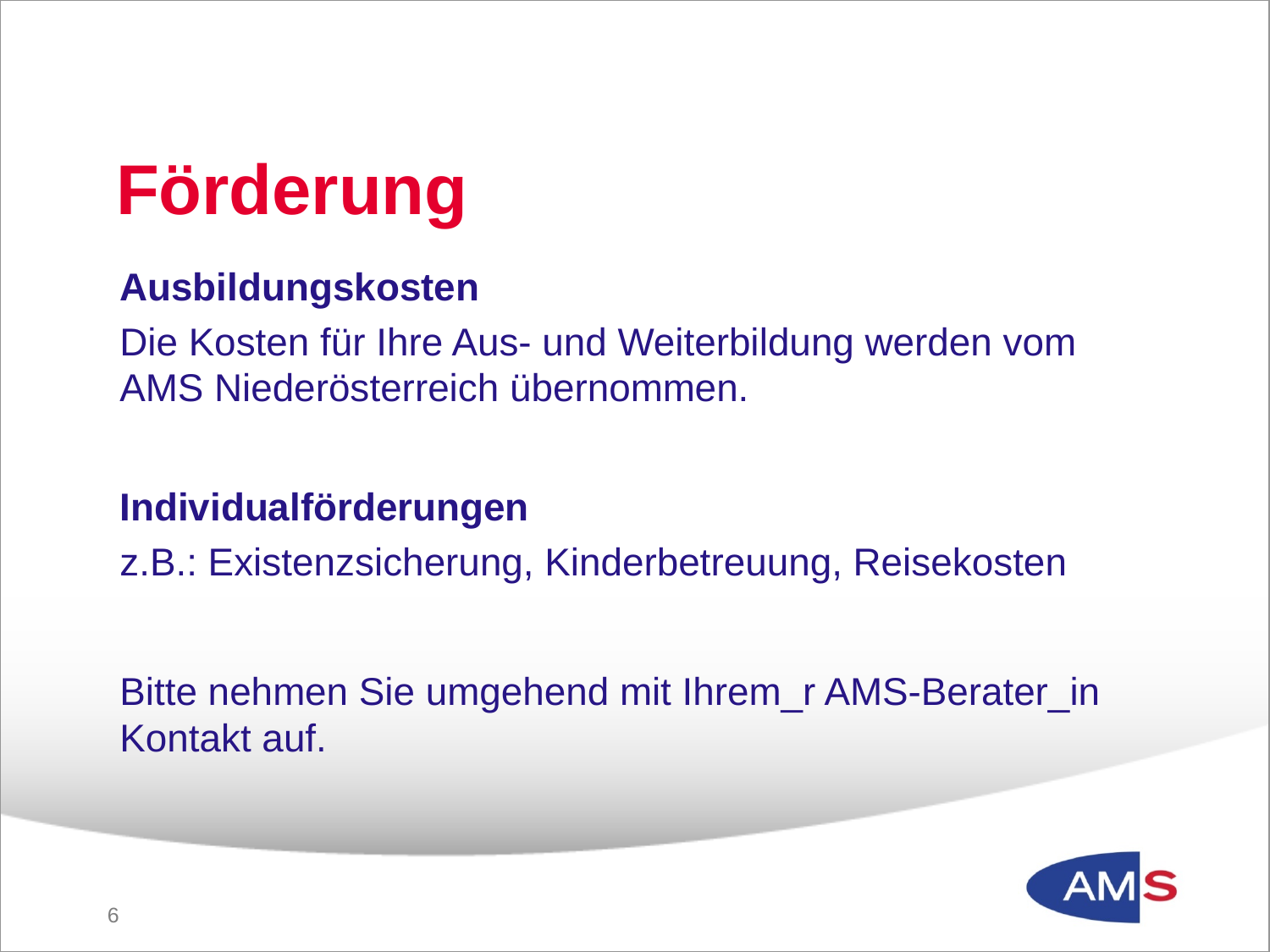

6
# Förderung
Ausbildungskosten
Die Kosten für Ihre Aus- und Weiterbildung werden vom AMS Niederösterreich übernommen.

Individualförderungen
z.B.: Existenzsicherung, Kinderbetreuung, Reisekosten

Bitte nehmen Sie umgehend mit Ihrem_r AMS-Berater_in Kontakt auf.